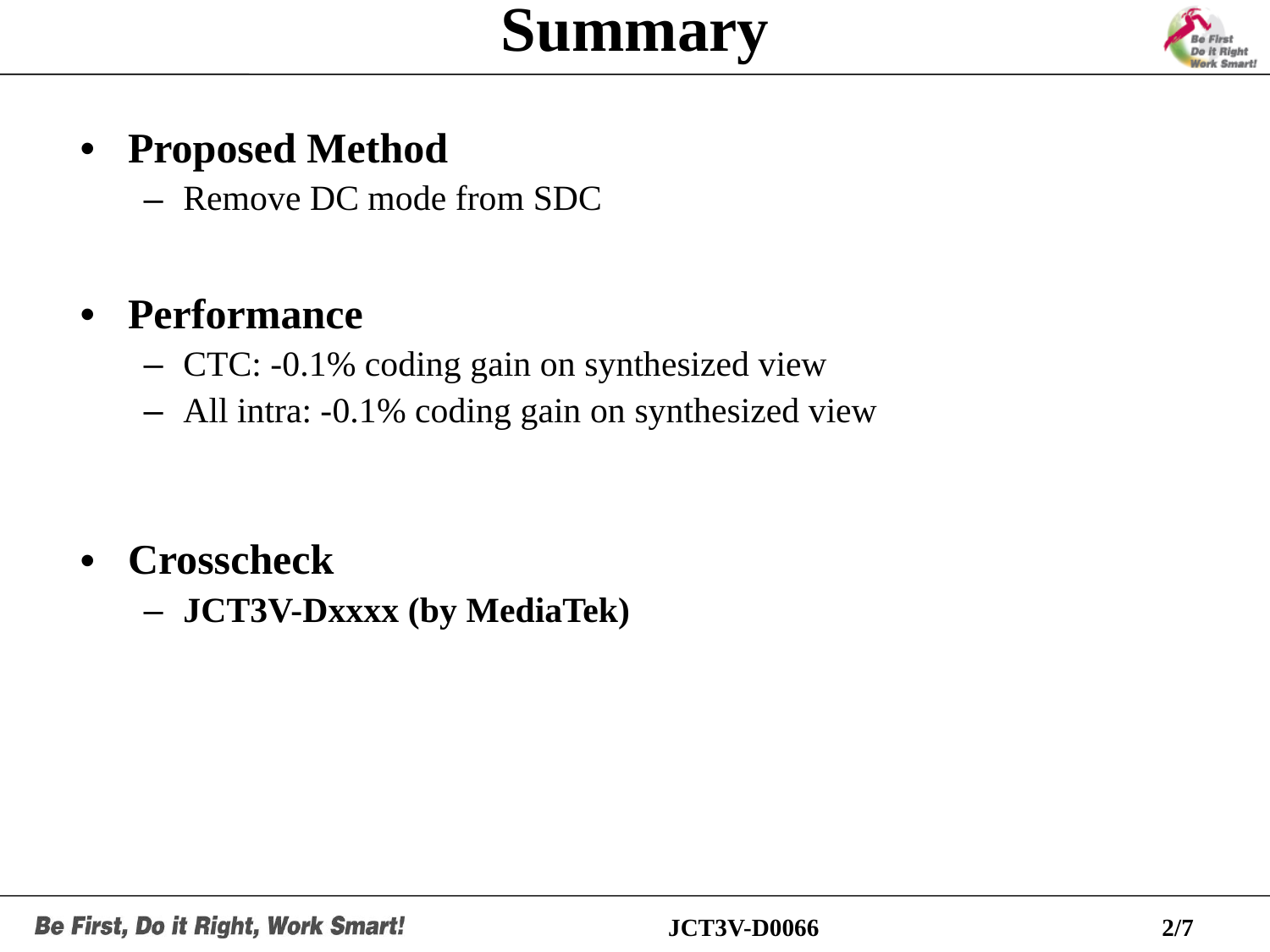

# Summary
Proposed Method
Remove DC mode from SDC

Performance
CTC: -0.1% coding gain on synthesized view
All intra: -0.1% coding gain on synthesized view

Crosscheck
JCT3V-Dxxxx (by MediaTek)

JCT3V-D0066
2/7